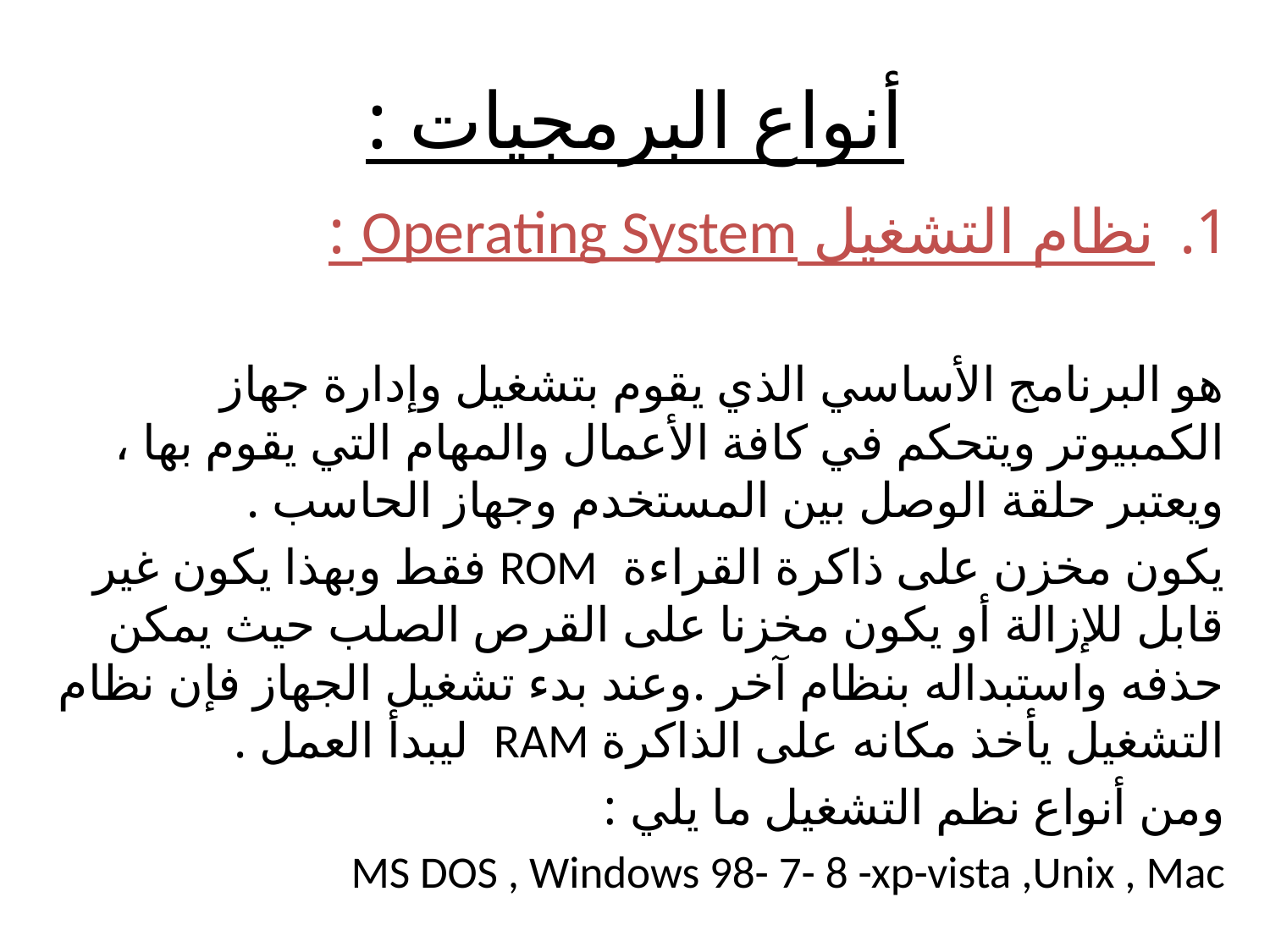

# أنواع البرمجيات :
نظام التشغيل Operating System :

	هو البرنامج الأساسي الذي يقوم بتشغيل وإدارة جهاز الكمبيوتر ويتحكم في كافة الأعمال والمهام التي يقوم بها ، ويعتبر حلقة الوصل بين المستخدم وجهاز الحاسب .
يكون مخزن على ذاكرة القراءة  ROM فقط وبهذا يكون غير قابل للإزالة أو يكون مخزنا على القرص الصلب حيث يمكن حذفه واستبداله بنظام آخر .وعند بدء تشغيل الجهاز فإن نظام التشغيل يأخذ مكانه على الذاكرة RAM  ليبدأ العمل .
ومن أنواع نظم التشغيل ما يلي :
MS DOS , Windows 98- 7- 8 -xp-vista ,Unix , Mac